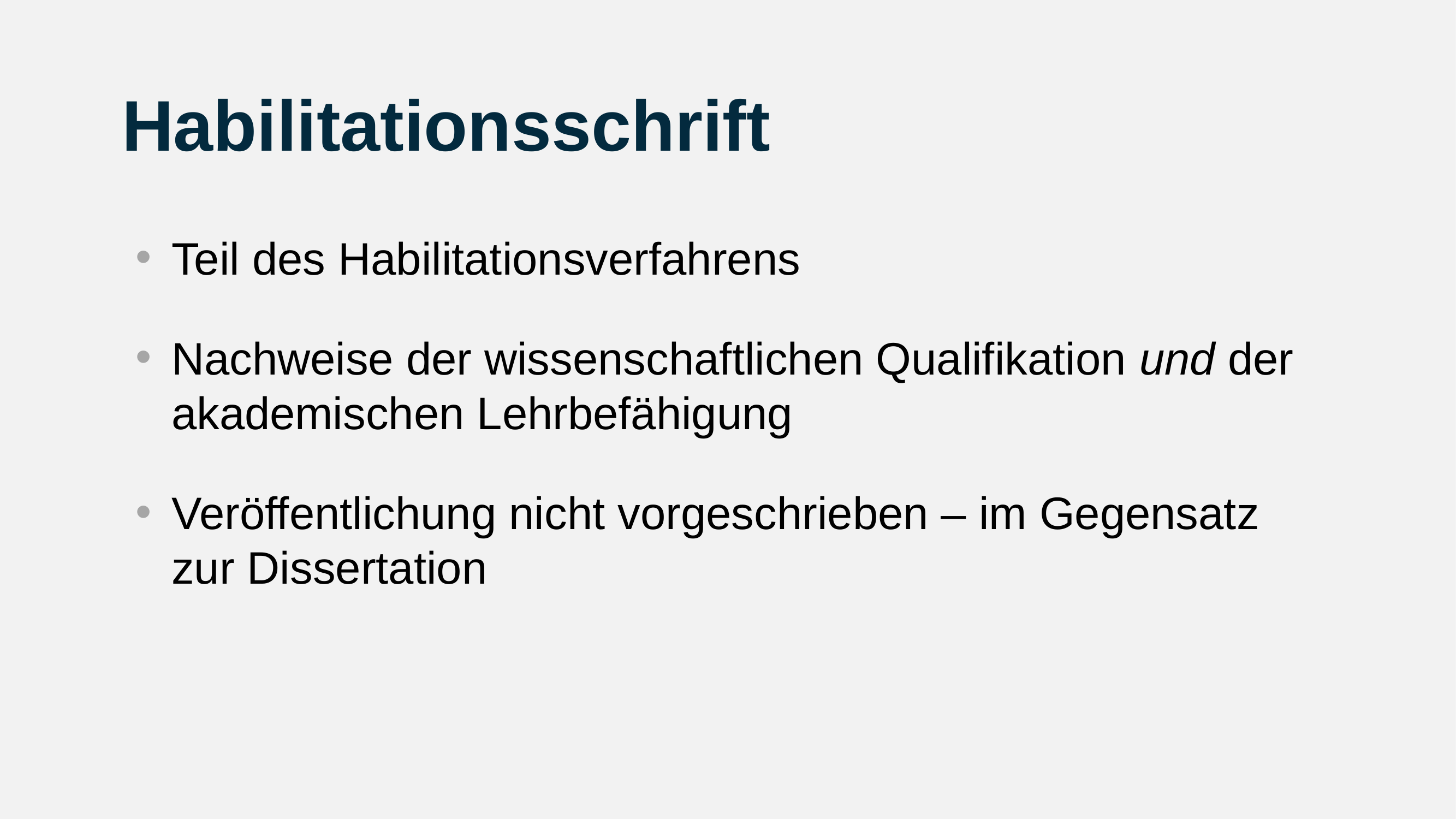

# Habilitationsschrift
Teil des Habilitationsverfahrens
Nachweise der wissenschaftlichen Qualifikation und der akademischen Lehrbefähigung
Veröffentlichung nicht vorgeschrieben – im Gegensatz zur Dissertation